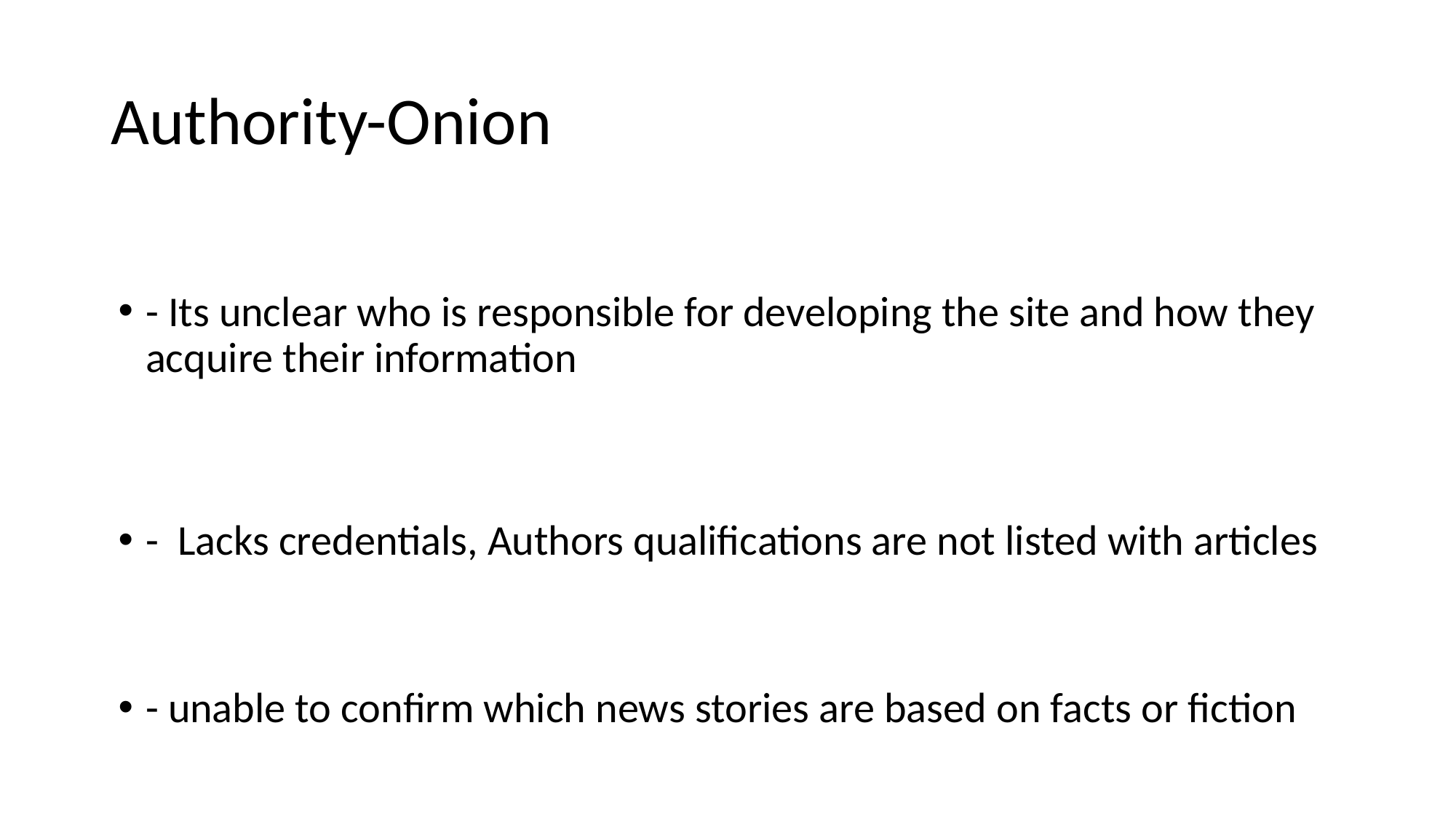

# Authority-Onion

- Its unclear who is responsible for developing the site and how they acquire their information

-  Lacks credentials, Authors qualifications are not listed with articles

- unable to confirm which news stories are based on facts or fiction